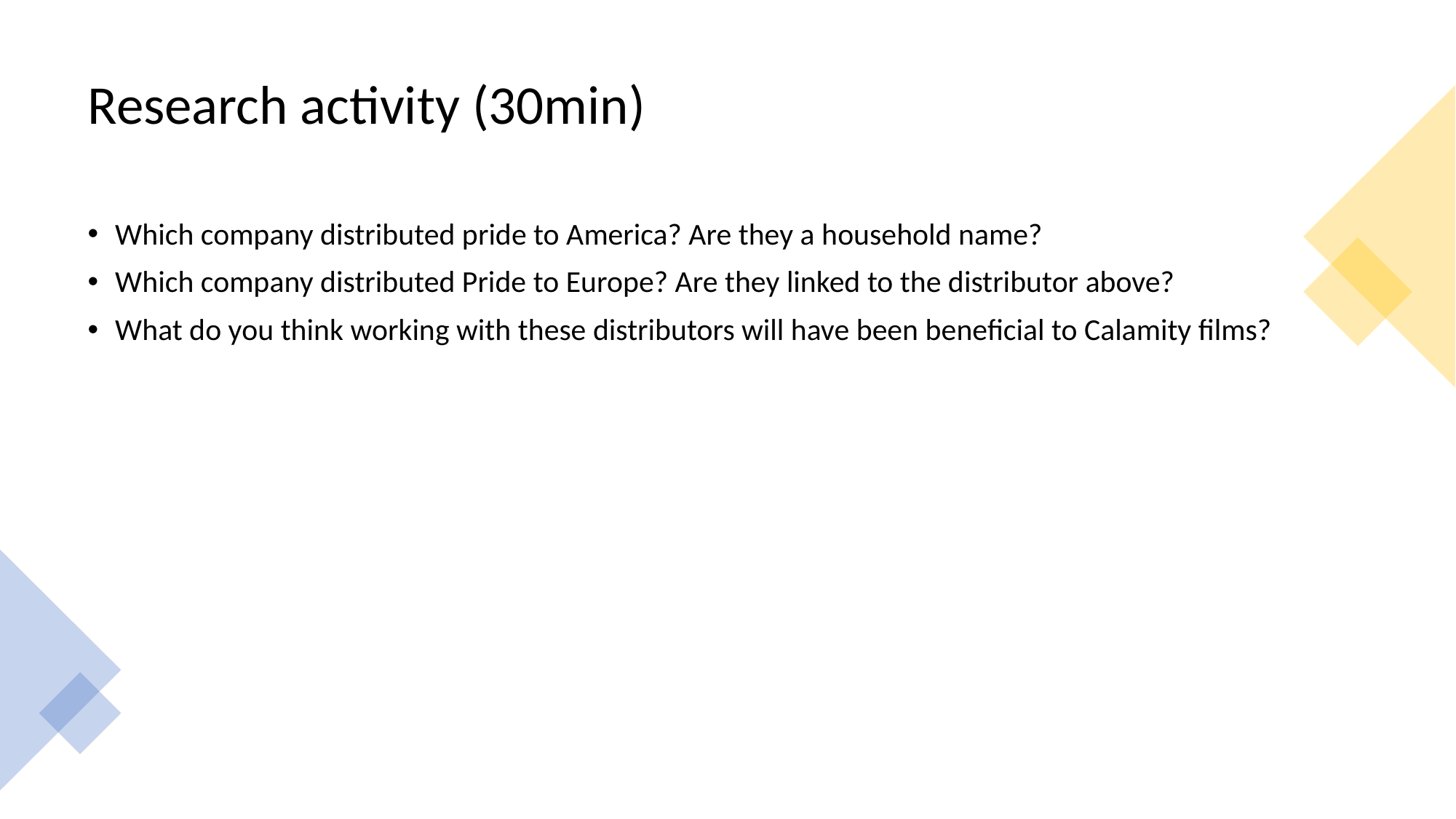

# Research activity (30min)

Which company distributed pride to America? Are they a household name?
Which company distributed Pride to Europe? Are they linked to the distributor above?
What do you think working with these distributors will have been beneficial to Calamity films?